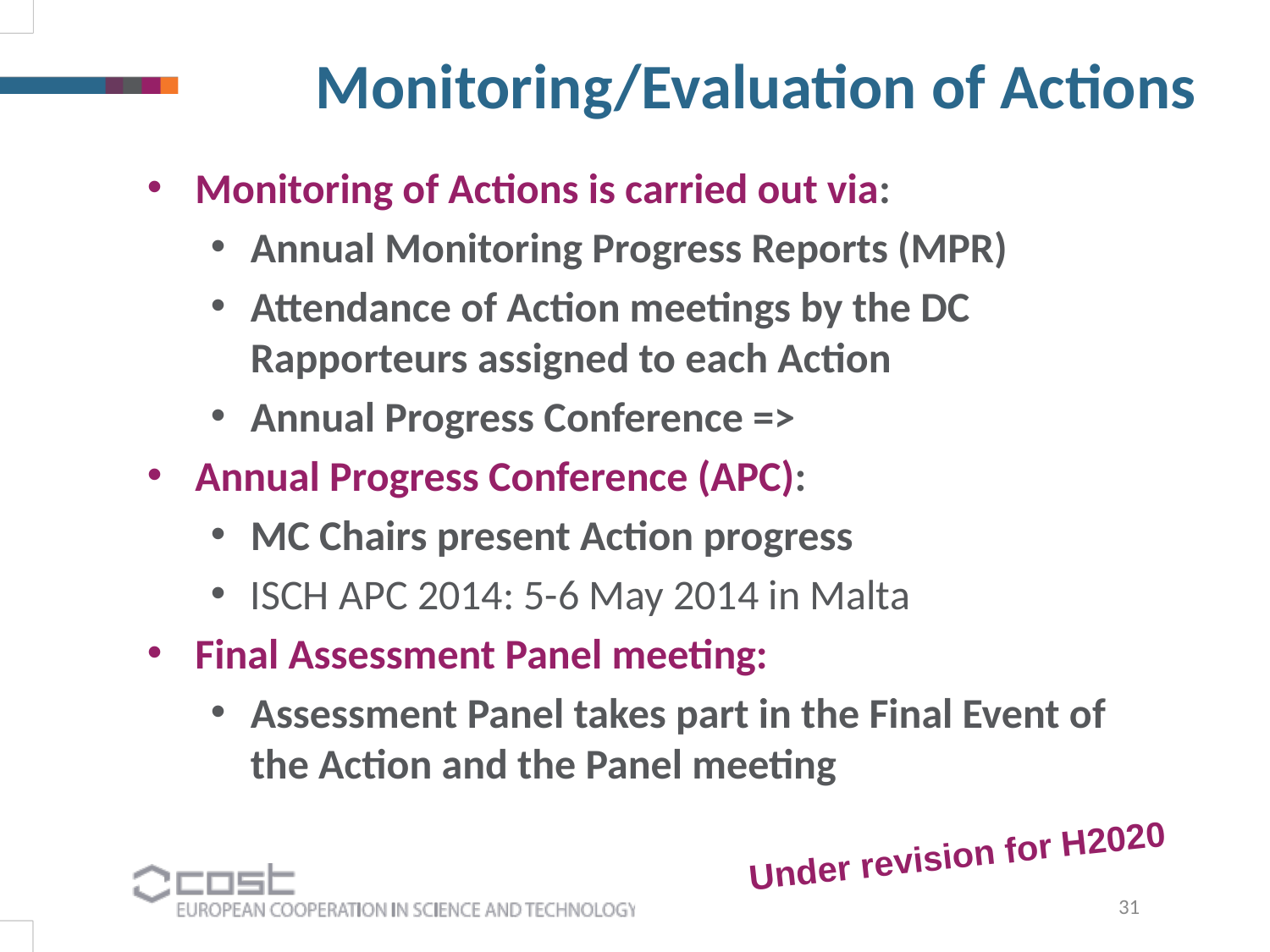

Monitoring/Evaluation of Actions
Monitoring of Actions is carried out via:
Annual Monitoring Progress Reports (MPR)
Attendance of Action meetings by the DC Rapporteurs assigned to each Action
Annual Progress Conference =>
Annual Progress Conference (APC):
MC Chairs present Action progress
ISCH APC 2014: 5-6 May 2014 in Malta
Final Assessment Panel meeting:
Assessment Panel takes part in the Final Event of the Action and the Panel meeting

Under revision for H2020
31